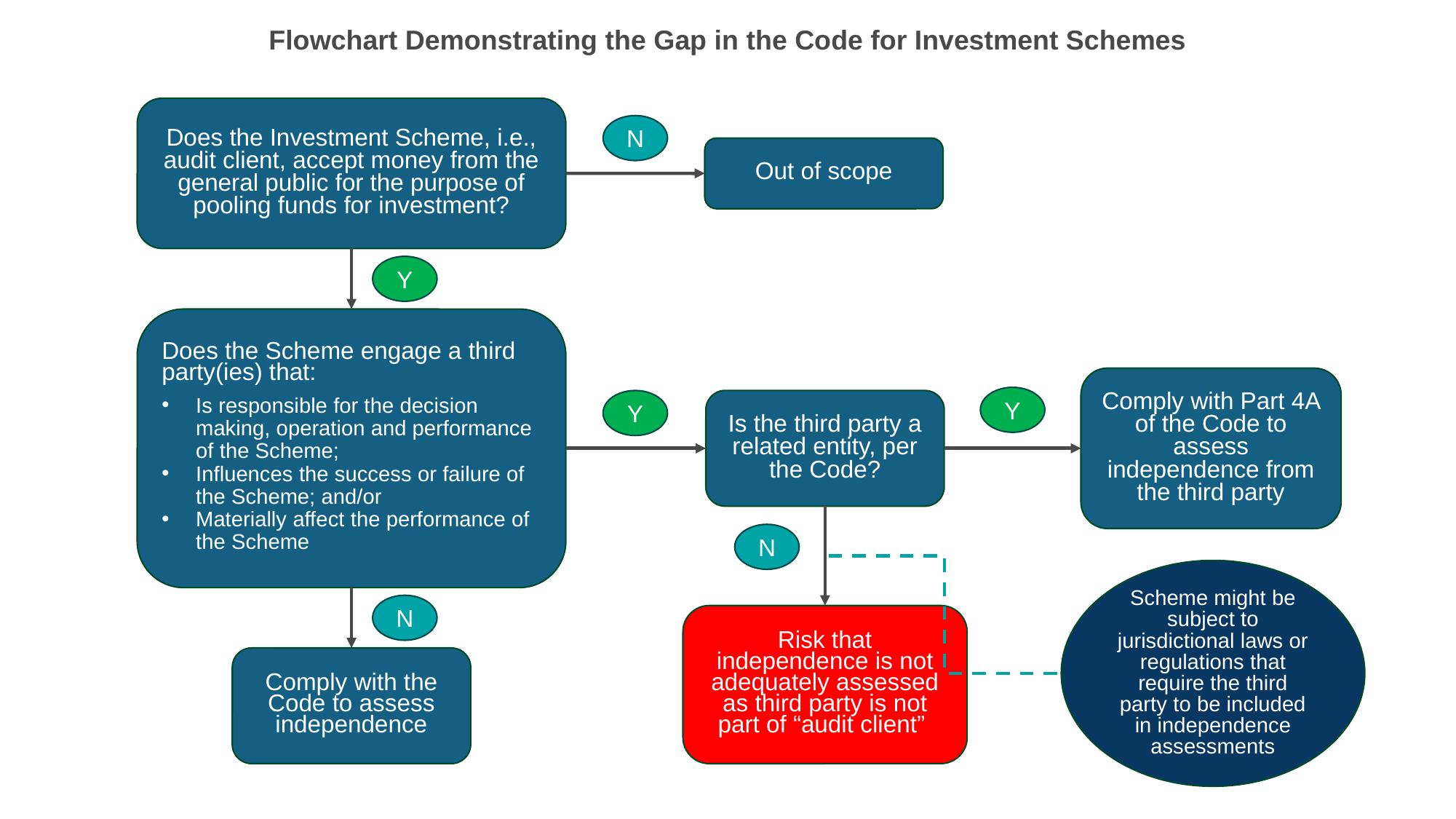

Flowchart Demonstrating the Gap in the Code for Investment Schemes
Does the Investment Scheme, i.e., audit client, accept money from the general public for the purpose of pooling funds for investment?
N
Out of scope
Y
Does the Scheme engage a third party(ies) that:
Is responsible for the decision making, operation and performance of the Scheme;
Influences the success or failure of the Scheme; and/or
Materially affect the performance of the Scheme
Comply with Part 4A of the Code to assess independence from the third party
Y
Y
Is the third party a related entity, per the Code?
N
Scheme might be subject to jurisdictional laws or regulations that require the third party to be included in independence assessments
N
Risk that independence is not adequately assessed as third party is not part of “audit client”
Comply with the Code to assess independence